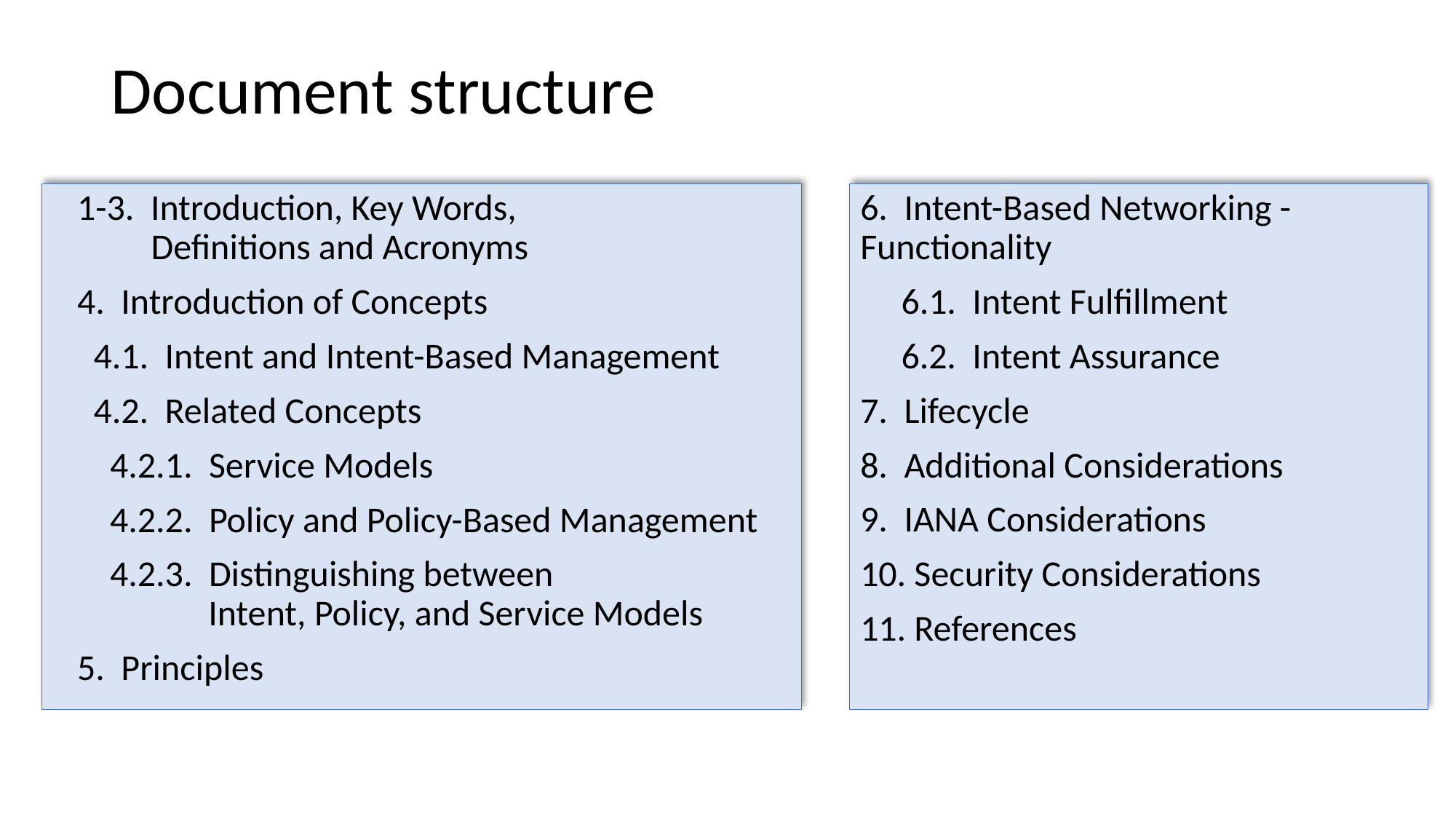

# Document structure
   1-3.  Introduction, Key Words,
            Definitions and Acronyms
   4.  Introduction of Concepts
     4.1.  Intent and Intent-Based Management
     4.2.  Related Concepts
       4.2.1.  Service Models
       4.2.2.  Policy and Policy-Based Management
       4.2.3.  Distinguishing between
                   Intent, Policy, and Service Models
   5.  Principles
6.  Intent-Based Networking - Functionality
     6.1.  Intent Fulfillment
     6.2.  Intent Assurance
7.  Lifecycle
8.  Additional Considerations
9.  IANA Considerations
10. Security Considerations
11. References